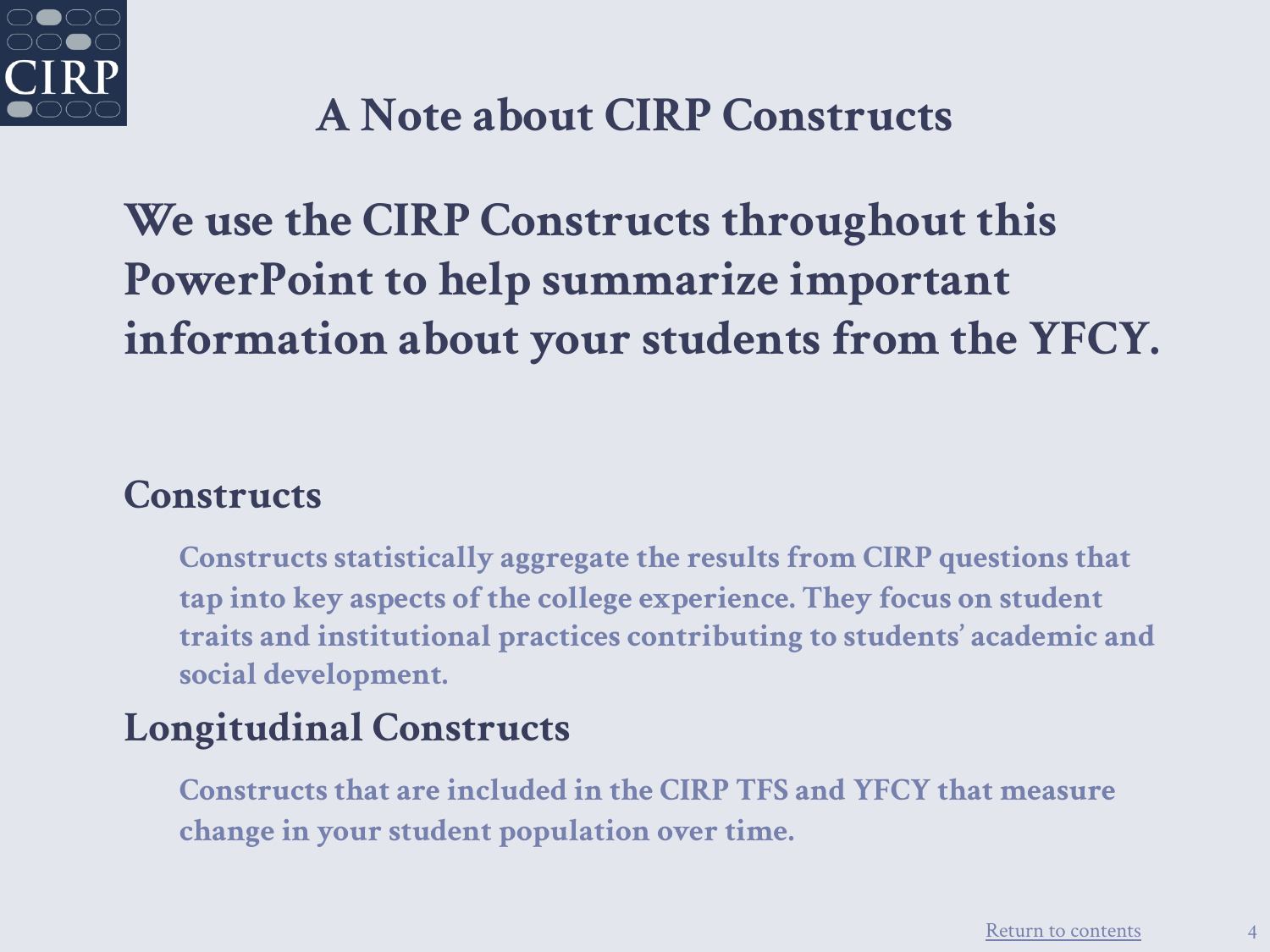

# A Note about CIRP Constructs
	We use the CIRP Constructs throughout this PowerPoint to help summarize important information about your students from the YFCY.

	Constructs
	Constructs statistically aggregate the results from CIRP questions that tap into key aspects of the college experience. They focus on student traits and institutional practices contributing to students’ academic and social development.
	Longitudinal Constructs
	Constructs that are included in the CIRP TFS and YFCY that measure change in your student population over time.

4